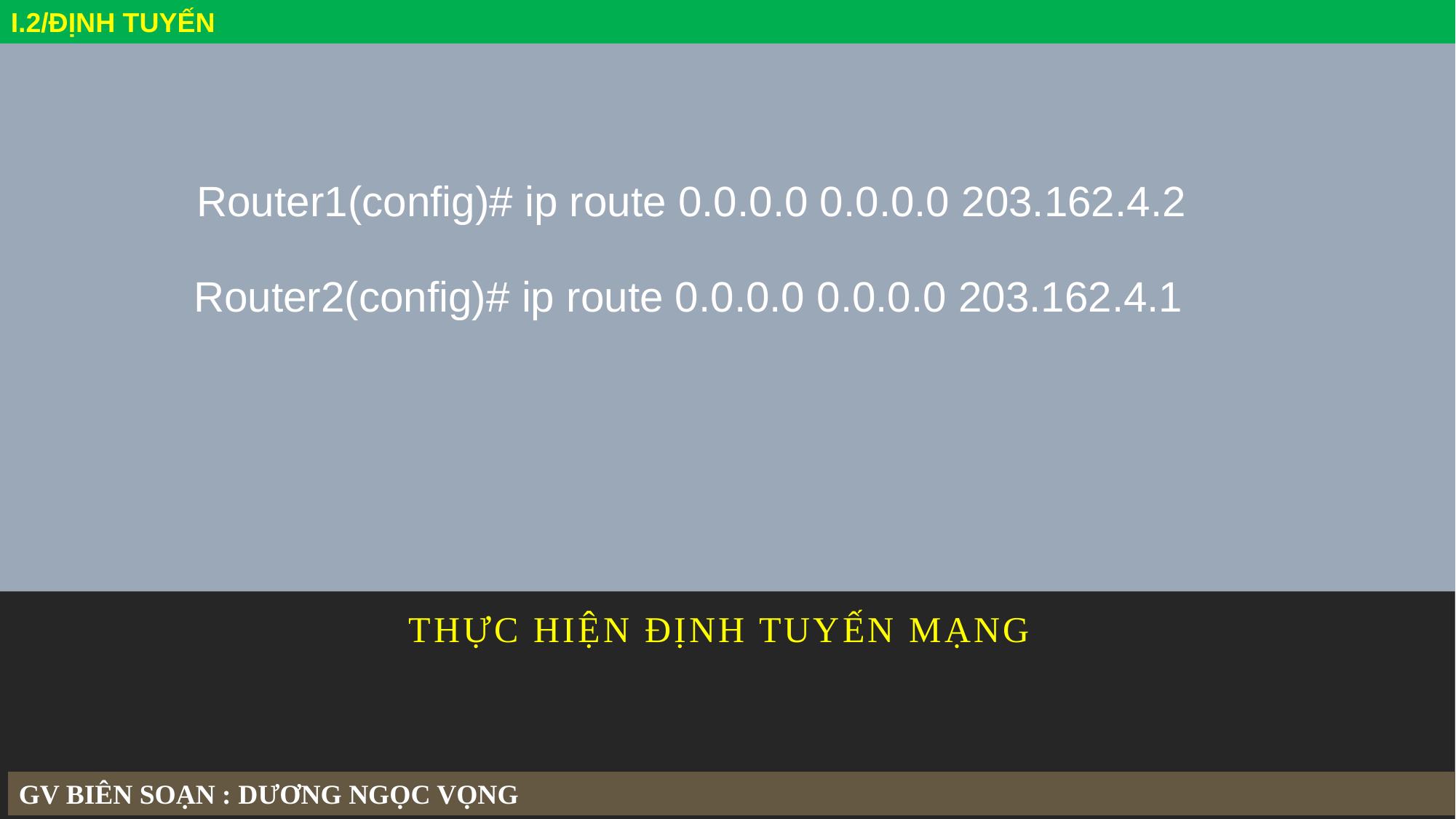

I.2/ĐỊNH TUYẾN

Router1(config)# ip route 0.0.0.0 0.0.0.0 203.162.4.2
Router2(config)# ip route 0.0.0.0 0.0.0.0 203.162.4.1

THỰC HIỆN ĐỊNH TUYẾN MẠNG
GV BIÊN SOẠN : DƯƠNG NGỌC VỌNG